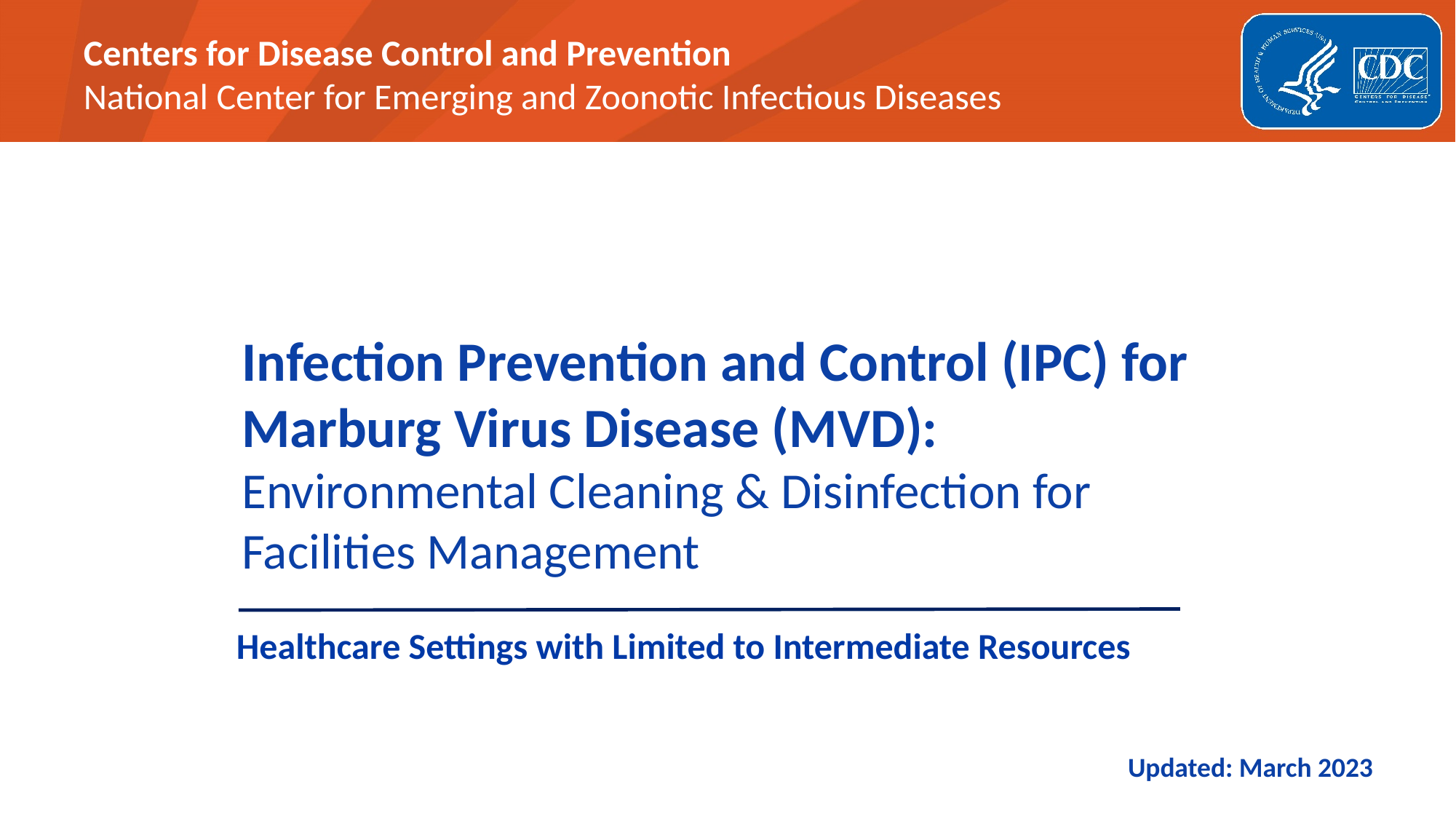

# Infection Prevention and Control (IPC) for Marburg Virus Disease (MVD): Environmental Cleaning & Disinfection for Facilities Management
Healthcare Settings with Limited to Intermediate Resources
Updated: March 2023